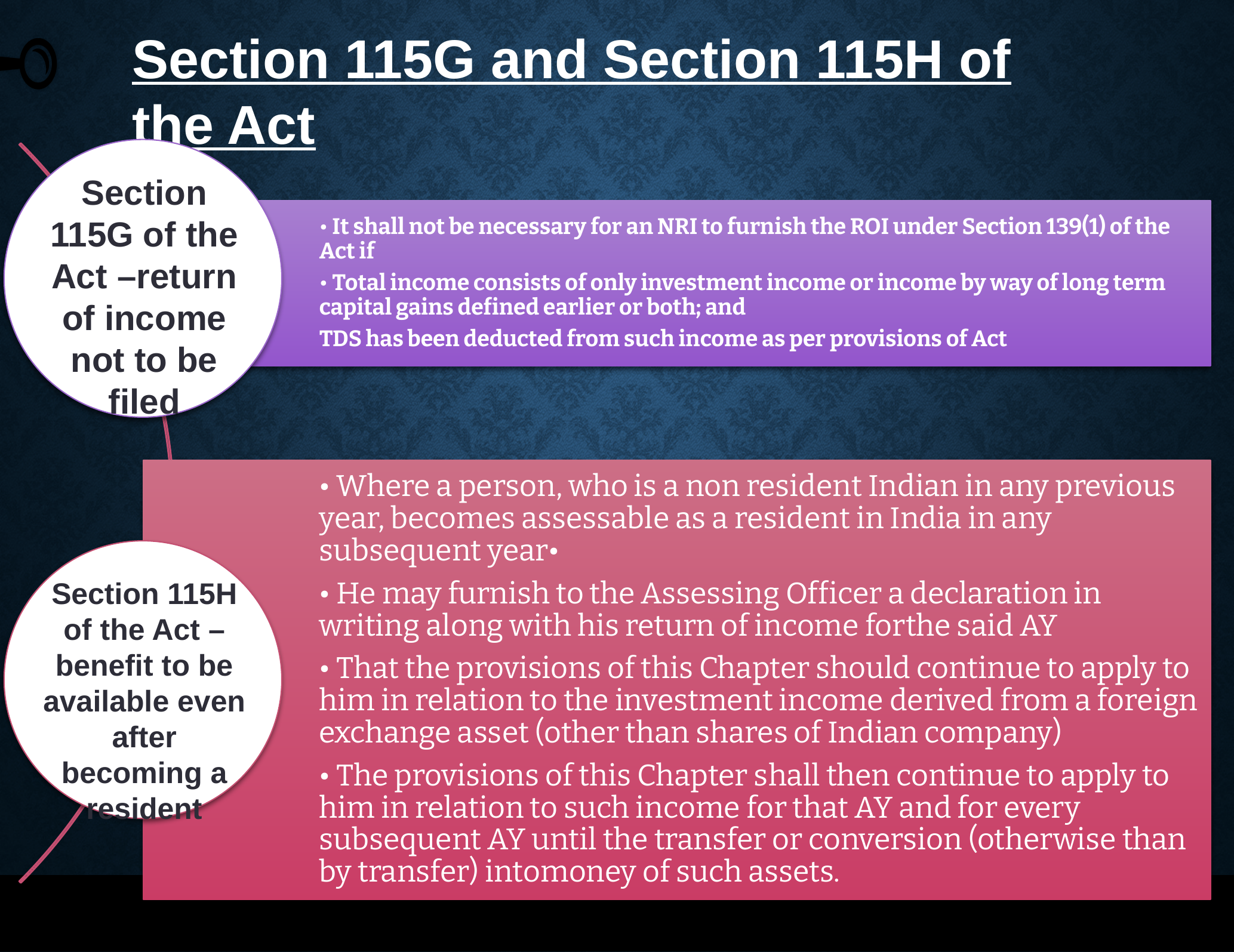

Section 115G and Section 115H of the Act
• It shall not be necessary for an NRI to furnish the ROI under Section 139(1) of the Act if
• Total income consists of only investment income or income by way of long term capital gains defined earlier or both; and
TDS has been deducted from such income as per provisions of Act
• Where a person, who is a non resident Indian in any previous year, becomes assessable as a resident in India in any subsequent year•
• He may furnish to the Assessing Officer a declaration in writing along with his return of income forthe said AY
• That the provisions of this Chapter should continue to apply to him in relation to the investment income derived from a foreign exchange asset (other than shares of Indian company)
• The provisions of this Chapter shall then continue to apply to him in relation to such income for that AY and for every subsequent AY until the transfer or conversion (otherwise than by transfer) intomoney of such assets.
Section 115G of the Act –return of income not to be filed

Section 115H of the Act –benefit to be available even after becoming a resident
46